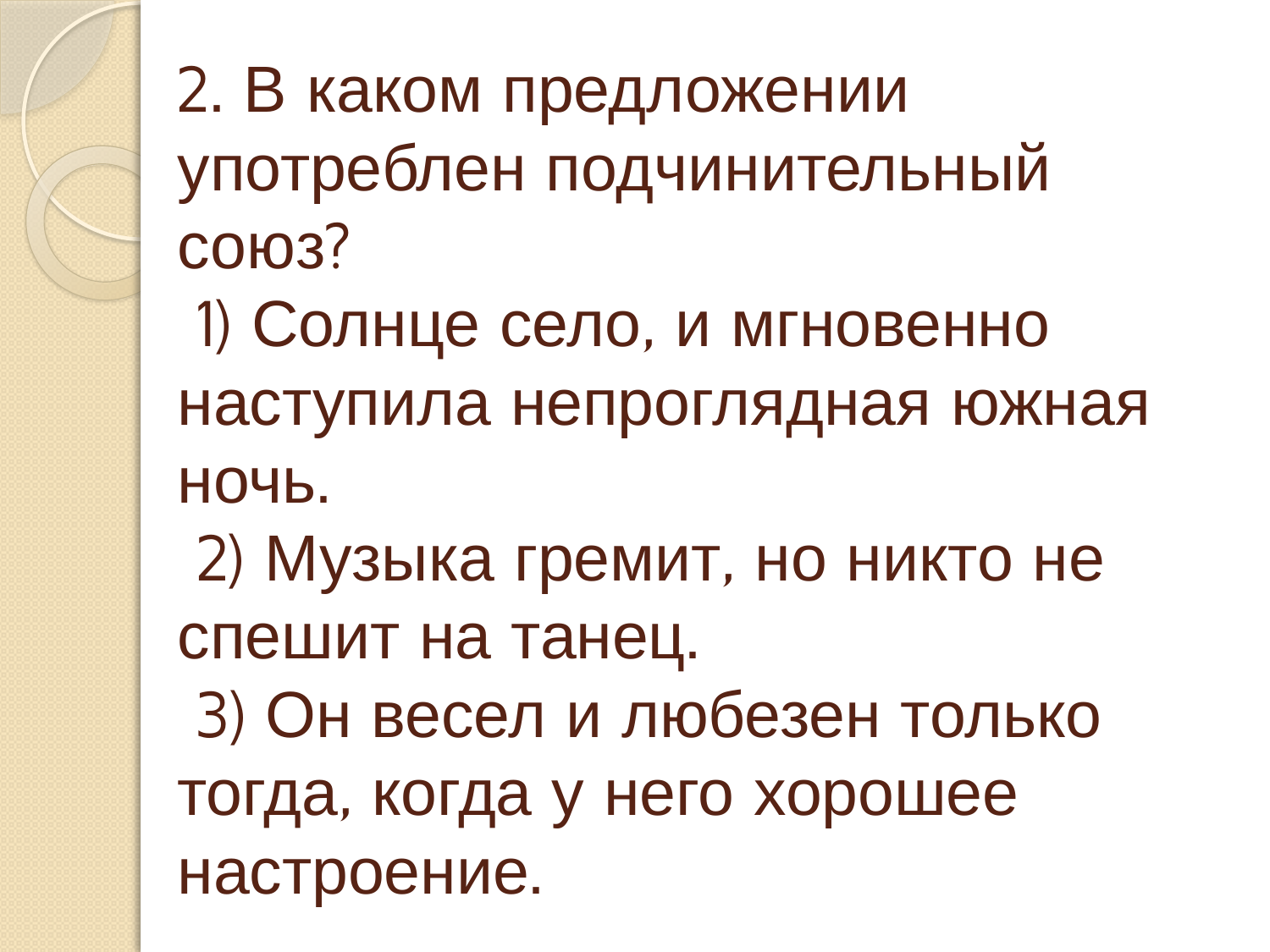

# 2. В каком предложении употреблен подчинительный союз? ⁮ 1) Солнце село, и мгновенно наступила непроглядная южная ночь. ⁮ 2) Музыка гремит, но никто не спешит на танец. ⁮ 3) Он весел и любезен только тогда, когда у него хорошее настроение.